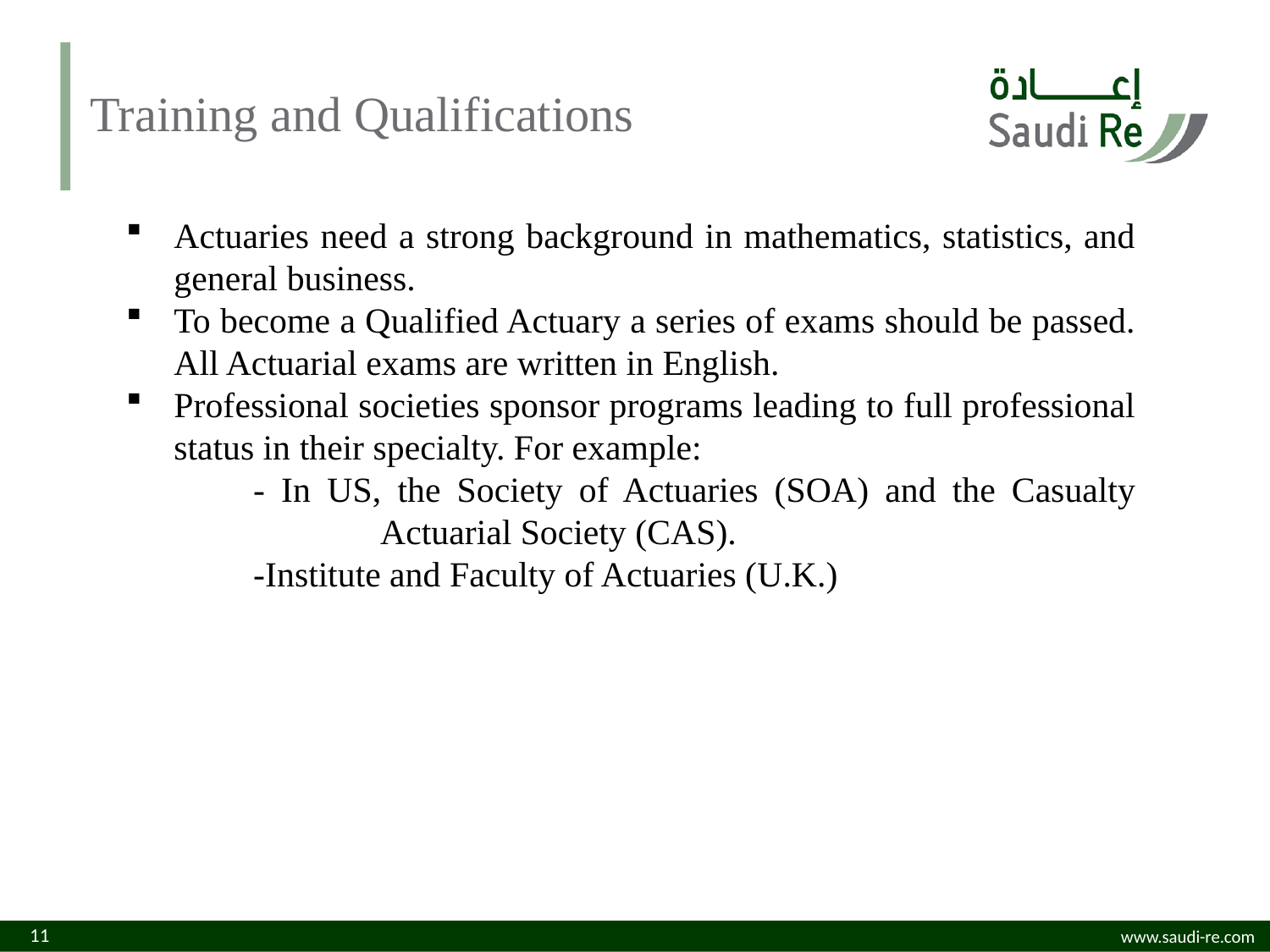

# Training and Qualifications

Actuaries need a strong background in mathematics, statistics, and general business.
To become a Qualified Actuary a series of exams should be passed. All Actuarial exams are written in English.
Professional societies sponsor programs leading to full professional status in their specialty. For example:
	- In US, the Society of Actuaries (SOA) and the Casualty 		Actuarial Society (CAS).
	-Institute and Faculty of Actuaries (U.K.)